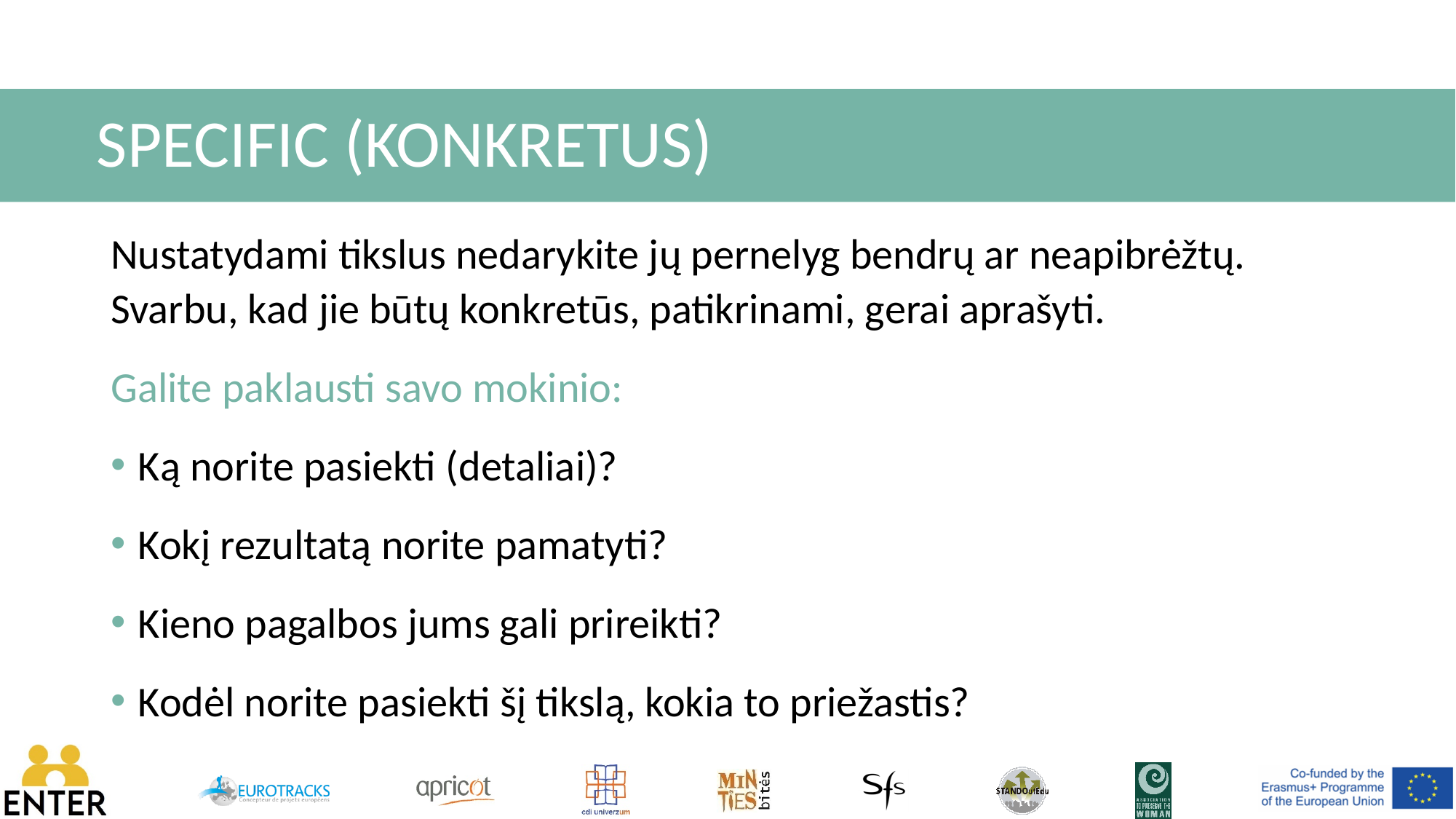

# SPECIFIC (KONKRETUS)
Nustatydami tikslus nedarykite jų pernelyg bendrų ar neapibrėžtų. Svarbu, kad jie būtų konkretūs, patikrinami, gerai aprašyti.
Galite paklausti savo mokinio:
Ką norite pasiekti (detaliai)?
Kokį rezultatą norite pamatyti?
Kieno pagalbos jums gali prireikti?
Kodėl norite pasiekti šį tikslą, kokia to priežastis?